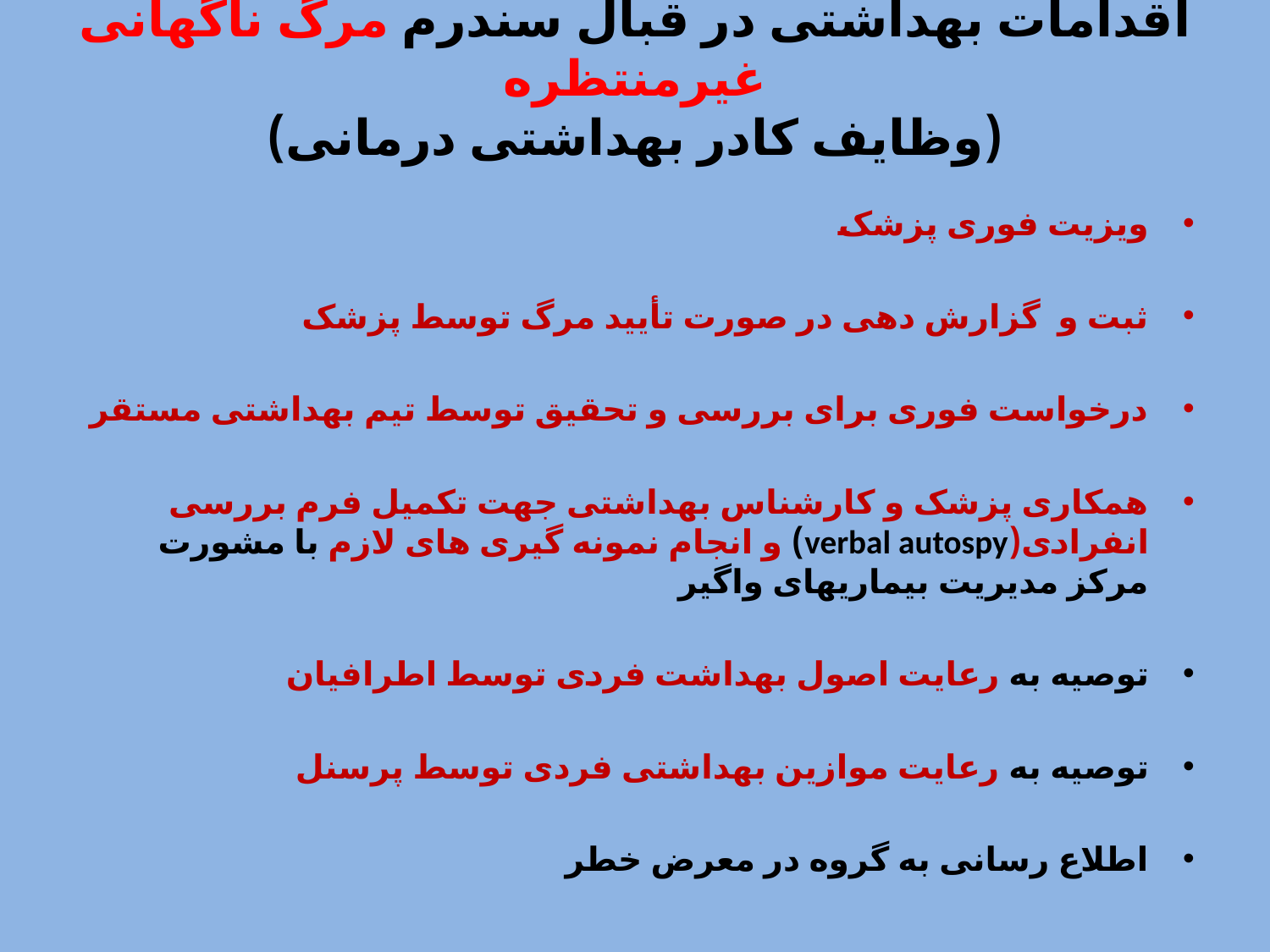

# اقدامات بهداشتی در قبال سندرم مرگ ناگهانی غیرمنتظره (وظایف کادر بهداشتی درمانی)
ویزیت فوری پزشک

ثبت و  گزارش دهی در صورت تأیید مرگ توسط پزشک

درخواست فوری برای بررسی و تحقیق توسط تیم بهداشتی مستقر

همکاری پزشک و کارشناس بهداشتی جهت تکمیل فرم بررسی انفرادی(verbal autospy) و انجام نمونه گیری های لازم با مشورت مرکز مدیریت بیماریهای واگیر

توصیه به رعایت اصول بهداشت فردی توسط اطرافیان

توصیه به رعایت موازین بهداشتی فردی توسط پرسنل

اطلاع رسانی به گروه در معرض خطر